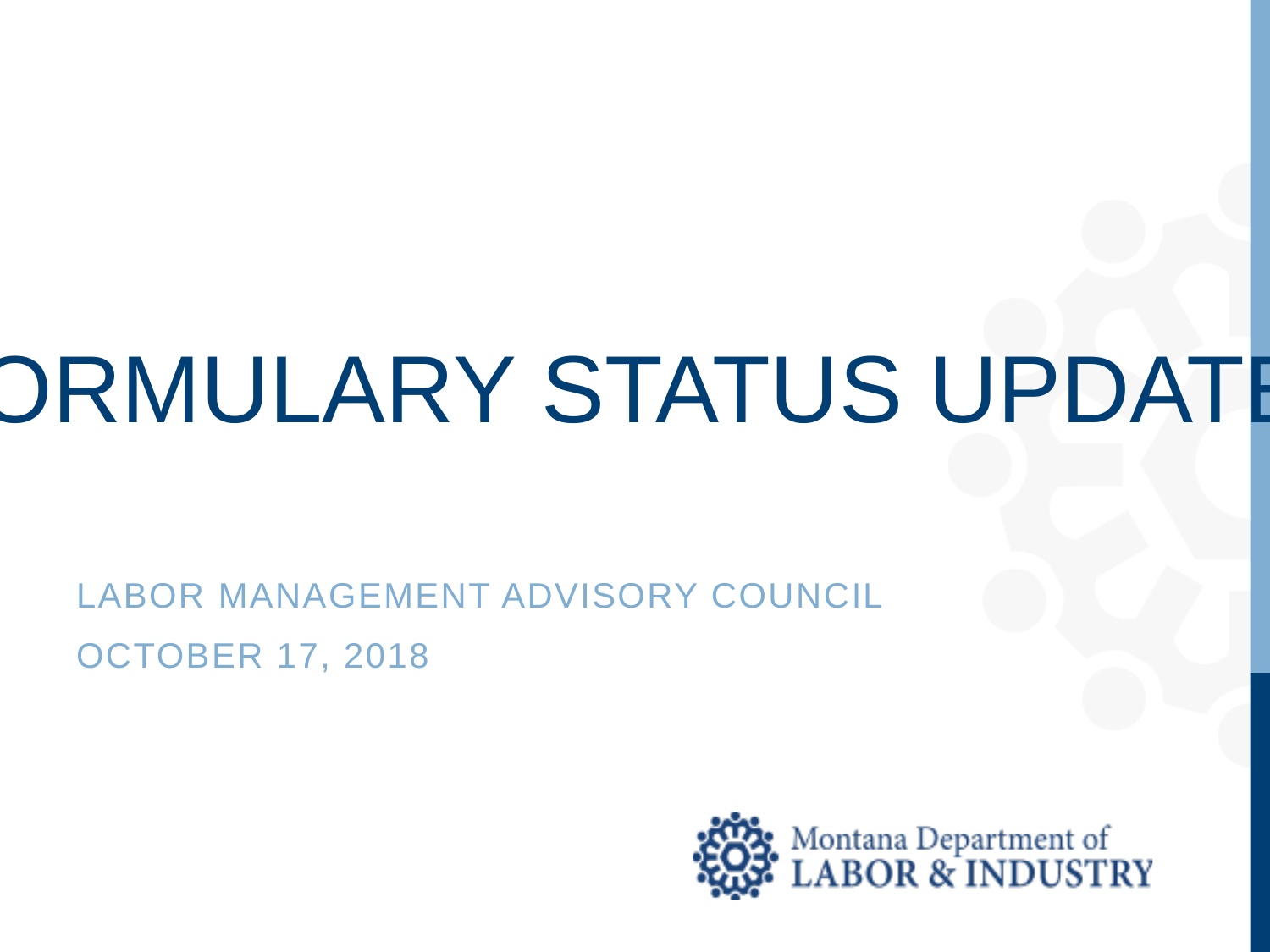

FORMULARY STATUS UPDATE
LABOR MANAGEMENT ADVISORY Council
October 17, 2018